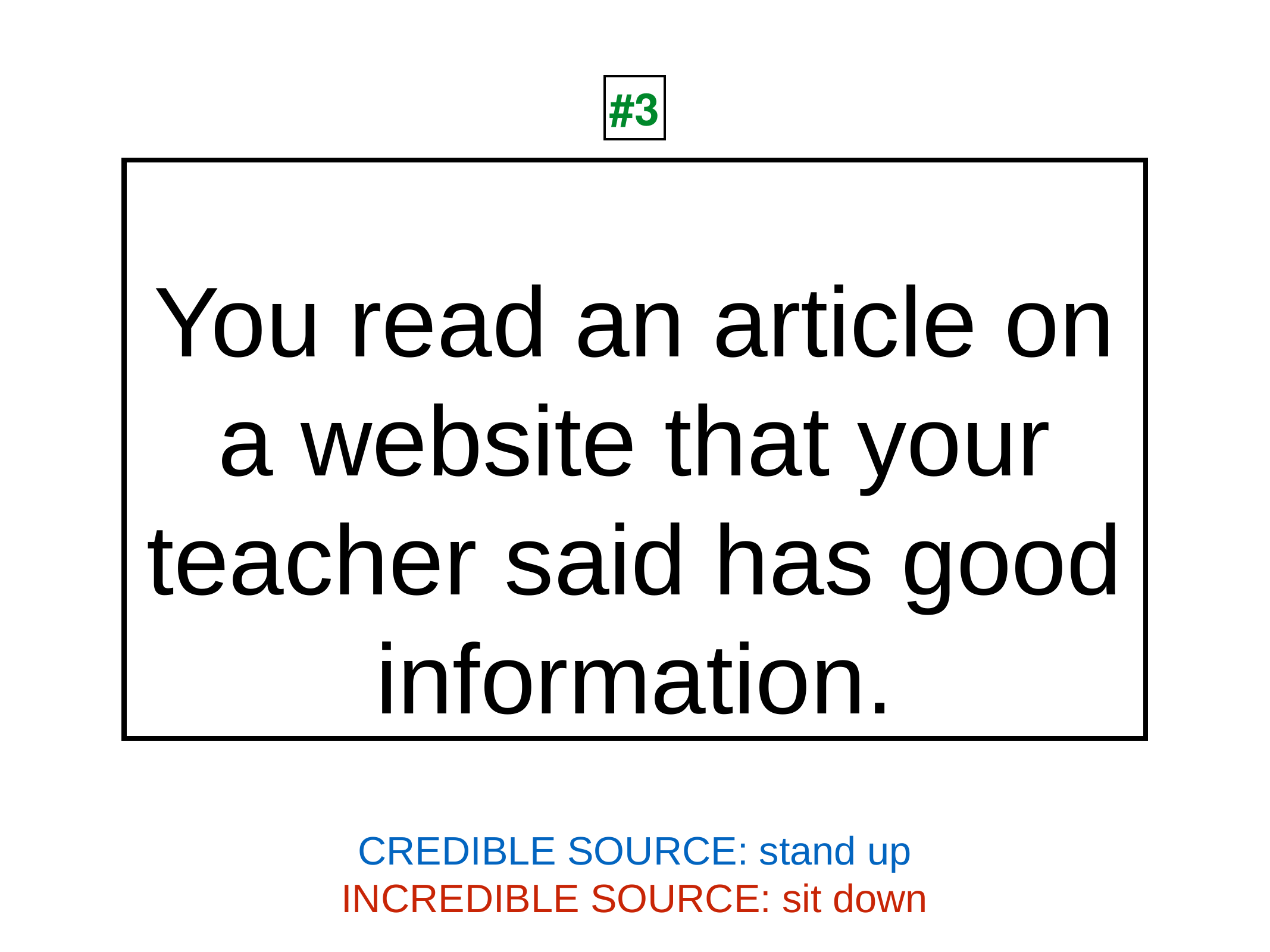

#3
# You read an article on a website that your teacher said has good information.
CREDIBLE SOURCE: stand up
INCREDIBLE SOURCE: sit down